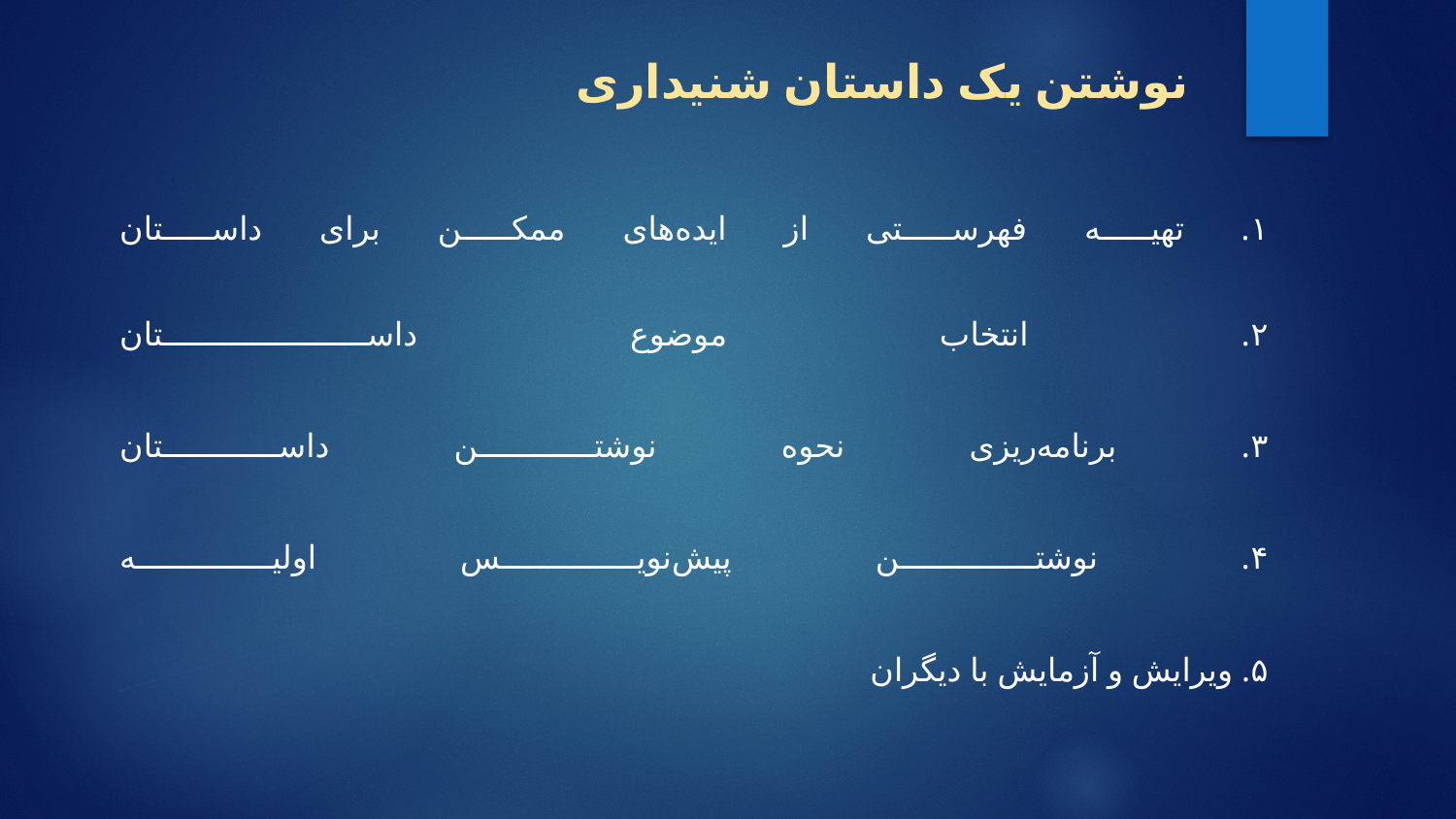

# نوشتن یک داستان شنیداری
۱. تهیه فهرستی از ایده‌های ممکن برای داستان
۲. انتخاب موضوع داستان
۳. برنامه‌ریزی نحوه نوشتن داستان
۴. نوشتن پیش‌نویس اولیه
۵. ویرایش و آزمایش با دیگران